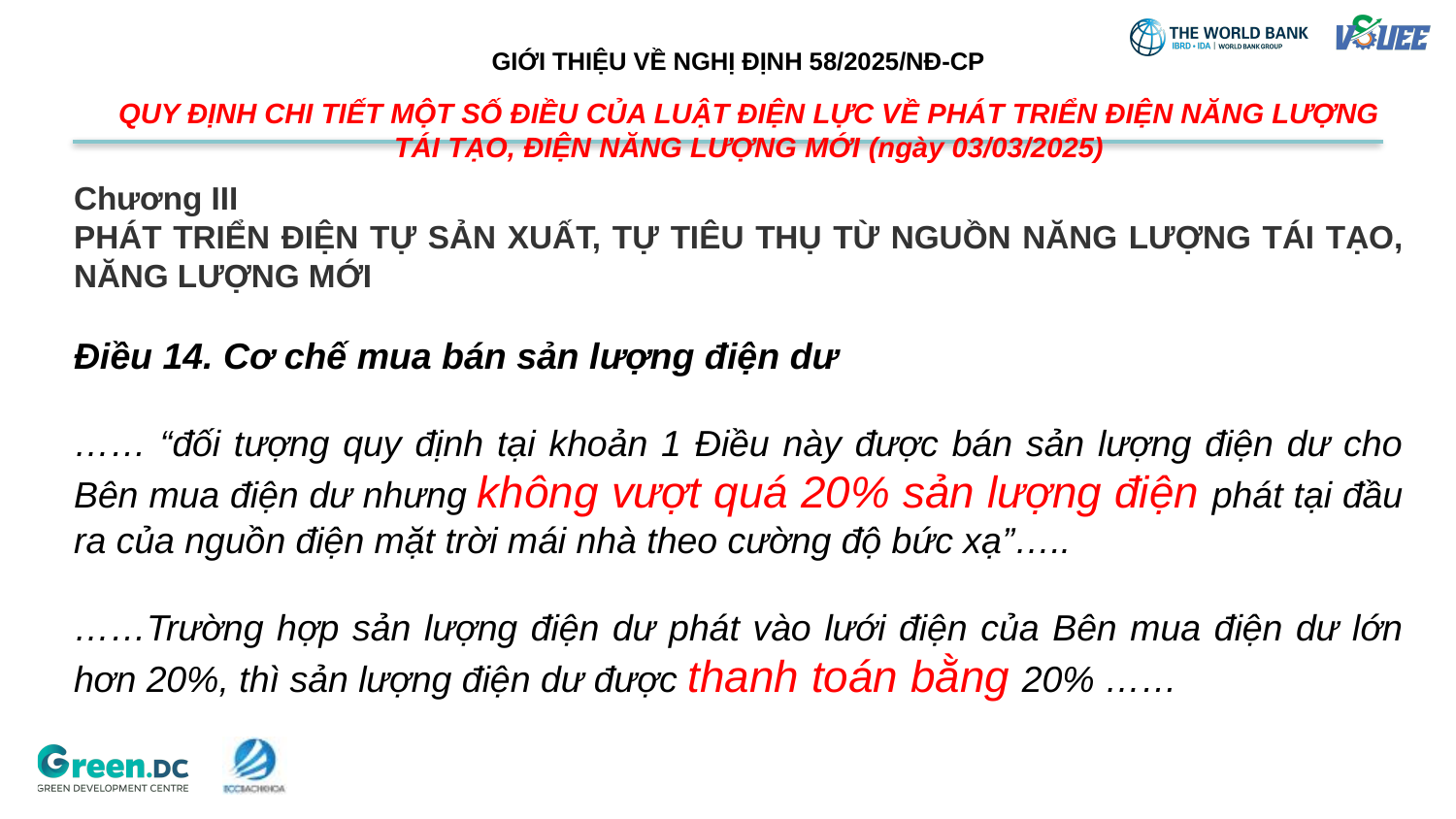

# GIỚI THIỆU VỀ NGHỊ ĐỊNH 58/2025/NĐ-CP
QUY ĐỊNH CHI TIẾT MỘT SỐ ĐIỀU CỦA LUẬT ĐIỆN LỰC VỀ PHÁT TRIỂN ĐIỆN NĂNG LƯỢNG TÁI TẠO, ĐIỆN NĂNG LƯỢNG MỚI (ngày 03/03/2025)
Chương III
PHÁT TRIỂN ĐIỆN TỰ SẢN XUẤT, TỰ TIÊU THỤ TỪ NGUỒN NĂNG LƯỢNG TÁI TẠO, NĂNG LƯỢNG MỚI

Điều 14. Cơ chế mua bán sản lượng điện dư

…… “đối tượng quy định tại khoản 1 Điều này được bán sản lượng điện dư cho Bên mua điện dư nhưng không vượt quá 20% sản lượng điện phát tại đầu ra của nguồn điện mặt trời mái nhà theo cường độ bức xạ”…..

……Trường hợp sản lượng điện dư phát vào lưới điện của Bên mua điện dư lớn hơn 20%, thì sản lượng điện dư được thanh toán bằng 20% ……